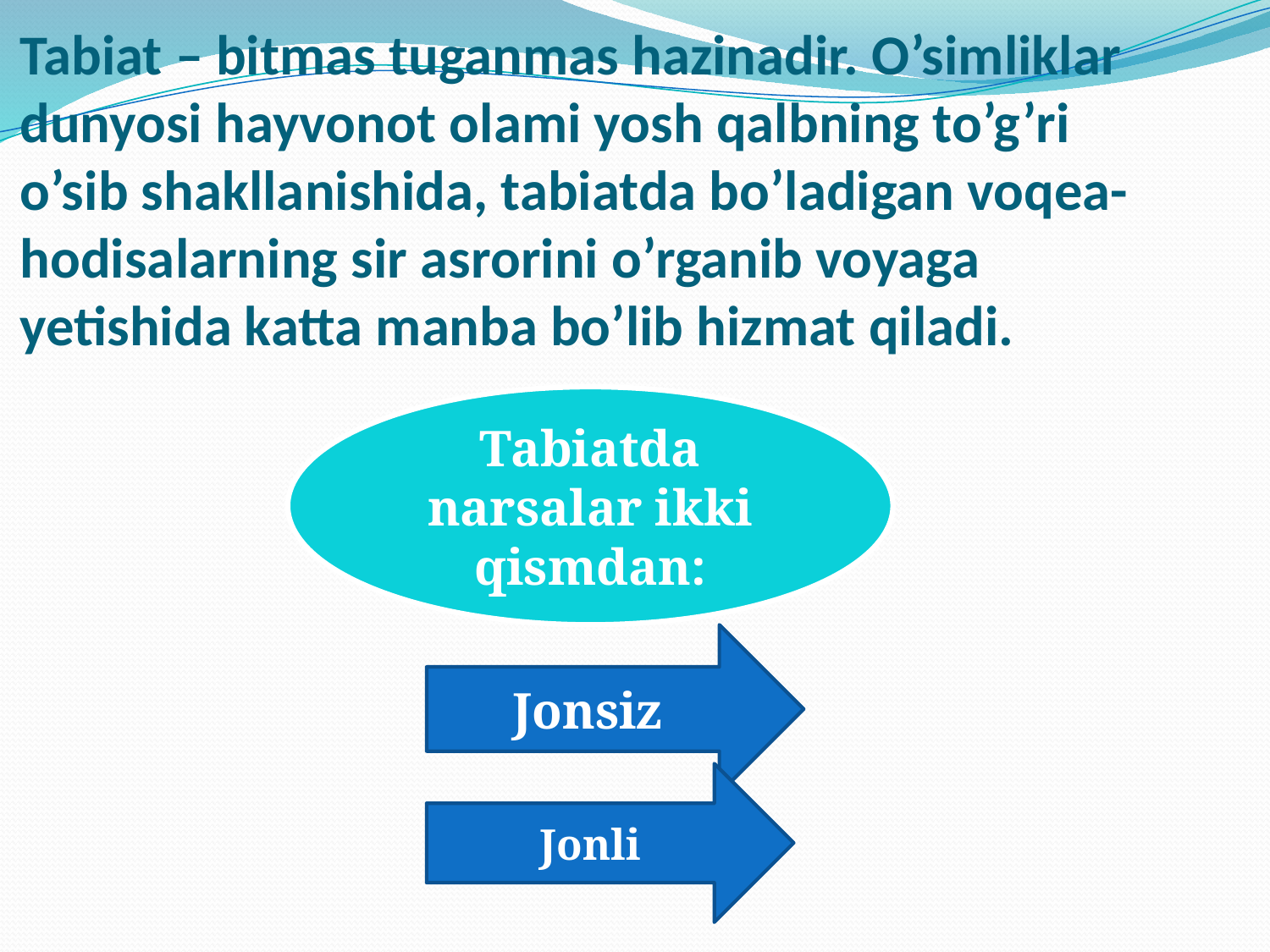

# Tabiat – bitmas tuganmas hazinadir. O’simliklar dunyosi hayvonot olami yosh qalbning to’g’ri o’sib shakllanishida, tabiatda bo’ladigan voqea-hodisalarning sir asrorini o’rganib voyaga yetishida katta manba bo’lib hizmat qiladi.
Tabiatda narsalar ikki qismdan:
Jonsiz
Jonli